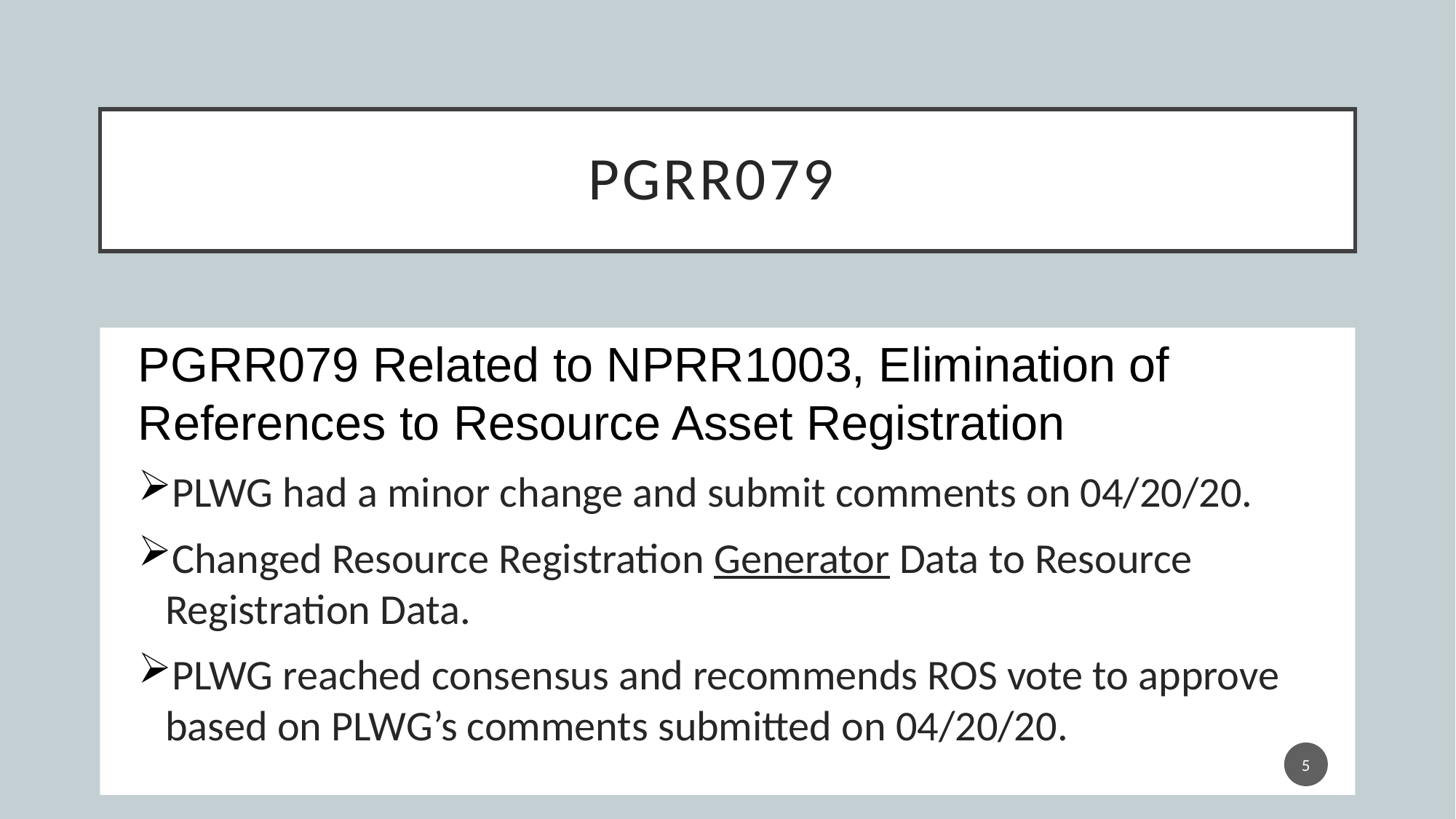

# PGRR079
PGRR079 Related to NPRR1003, Elimination of References to Resource Asset Registration
PLWG had a minor change and submit comments on 04/20/20.
Changed Resource Registration Generator Data to Resource Registration Data.
PLWG reached consensus and recommends ROS vote to approve based on PLWG’s comments submitted on 04/20/20.

5